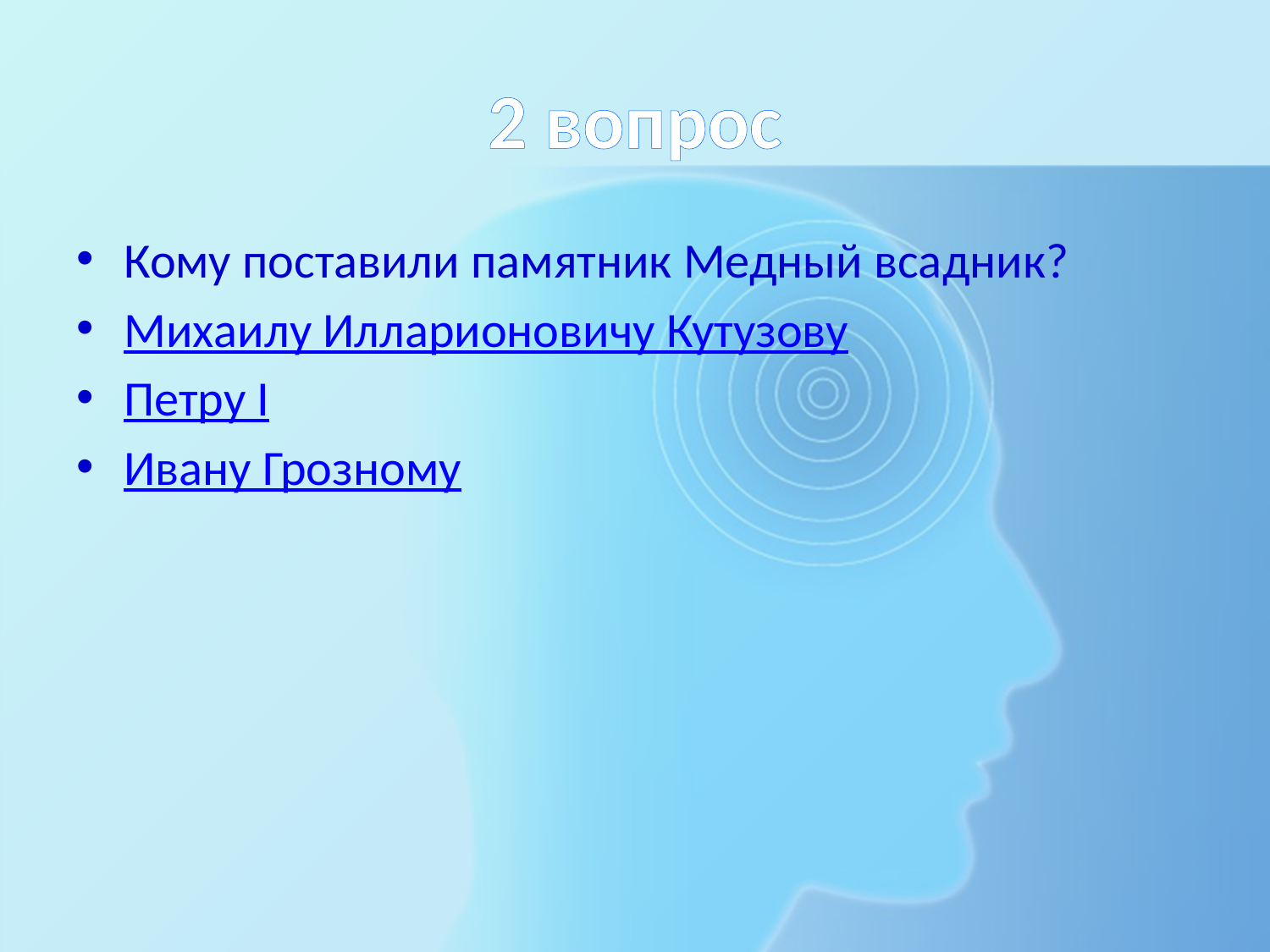

# 2 вопрос
Кому поставили памятник Медный всадник?
Михаилу Илларионовичу Кутузову
Петру I
Ивану Грозному